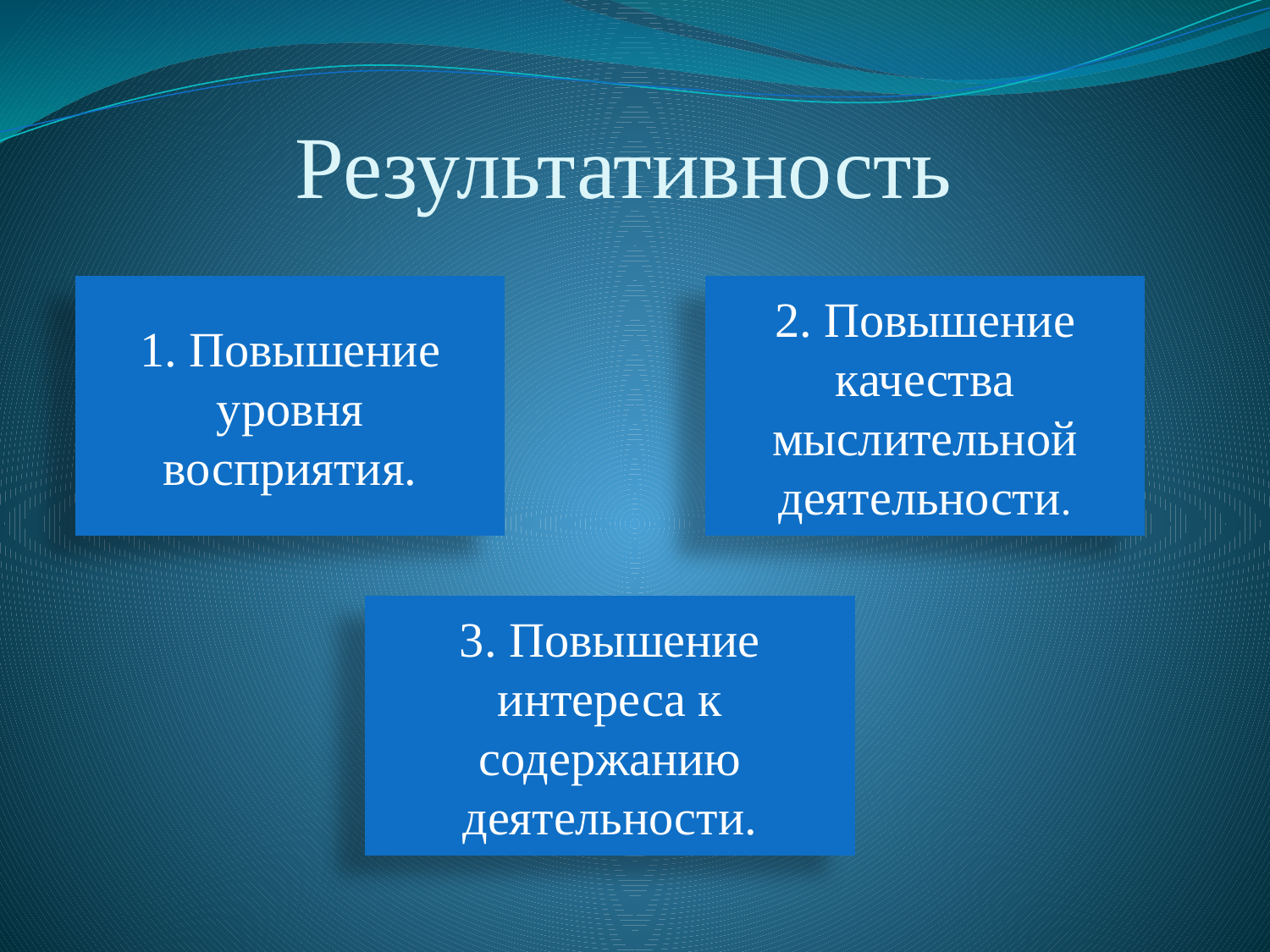

# Результативность
1. Повышение уровня восприятия.
2. Повышение качества мыслительной деятельности.
3. Повышение интереса к содержанию деятельности.